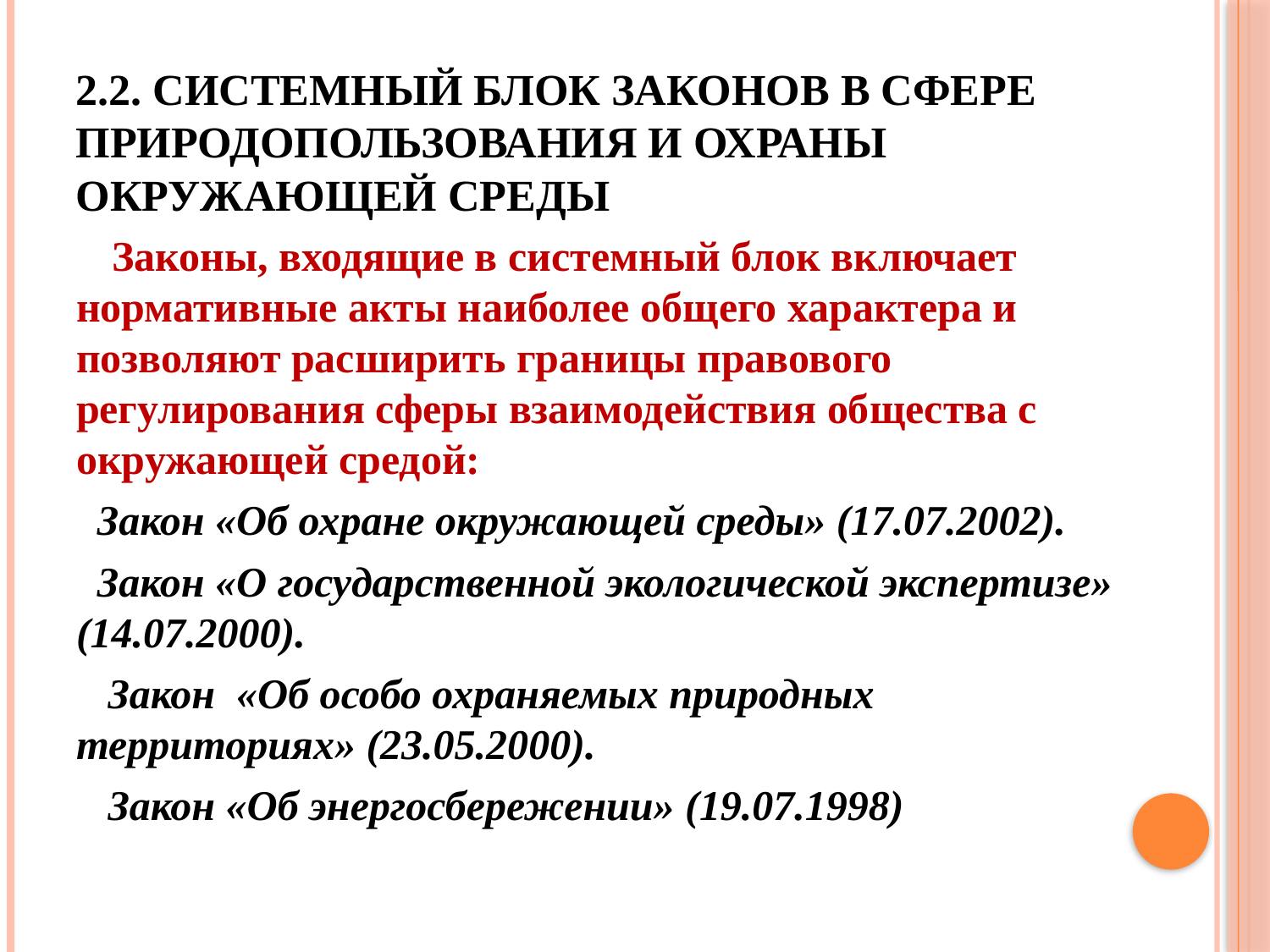

# 2.2. Системный блок законов в сфере природопользования и охраны окружающей среды
   Законы, входящие в системный блок включает нормативные акты наиболее общего характера и позволяют расширить границы правового регулирования сферы взаимодействия общества с окружающей средой:
  Закон «Об охране окружающей среды» (17.07.2002).
  Закон «О государственной экологической экспертизе» (14.07.2000).
   Закон  «Об особо охраняемых природных территориях» (23.05.2000).
   Закон «Об энергосбережении» (19.07.1998)